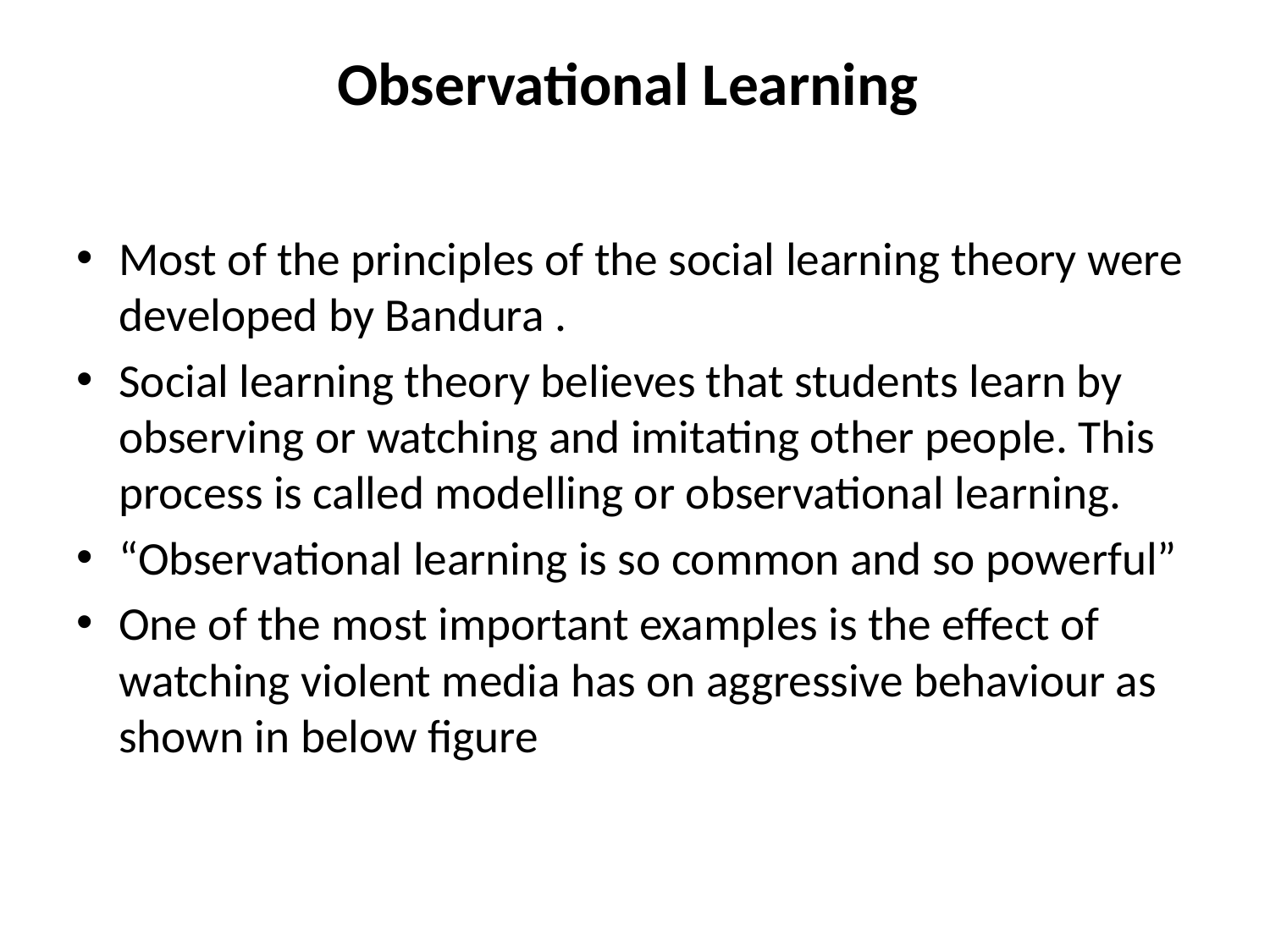

# Observational Learning
Most of the principles of the social learning theory were developed by Bandura .
Social learning theory believes that students learn by observing or watching and imitating other people. This process is called modelling or observational learning.
“Observational learning is so common and so powerful”
One of the most important examples is the effect of watching violent media has on aggressive behaviour as shown in below figure